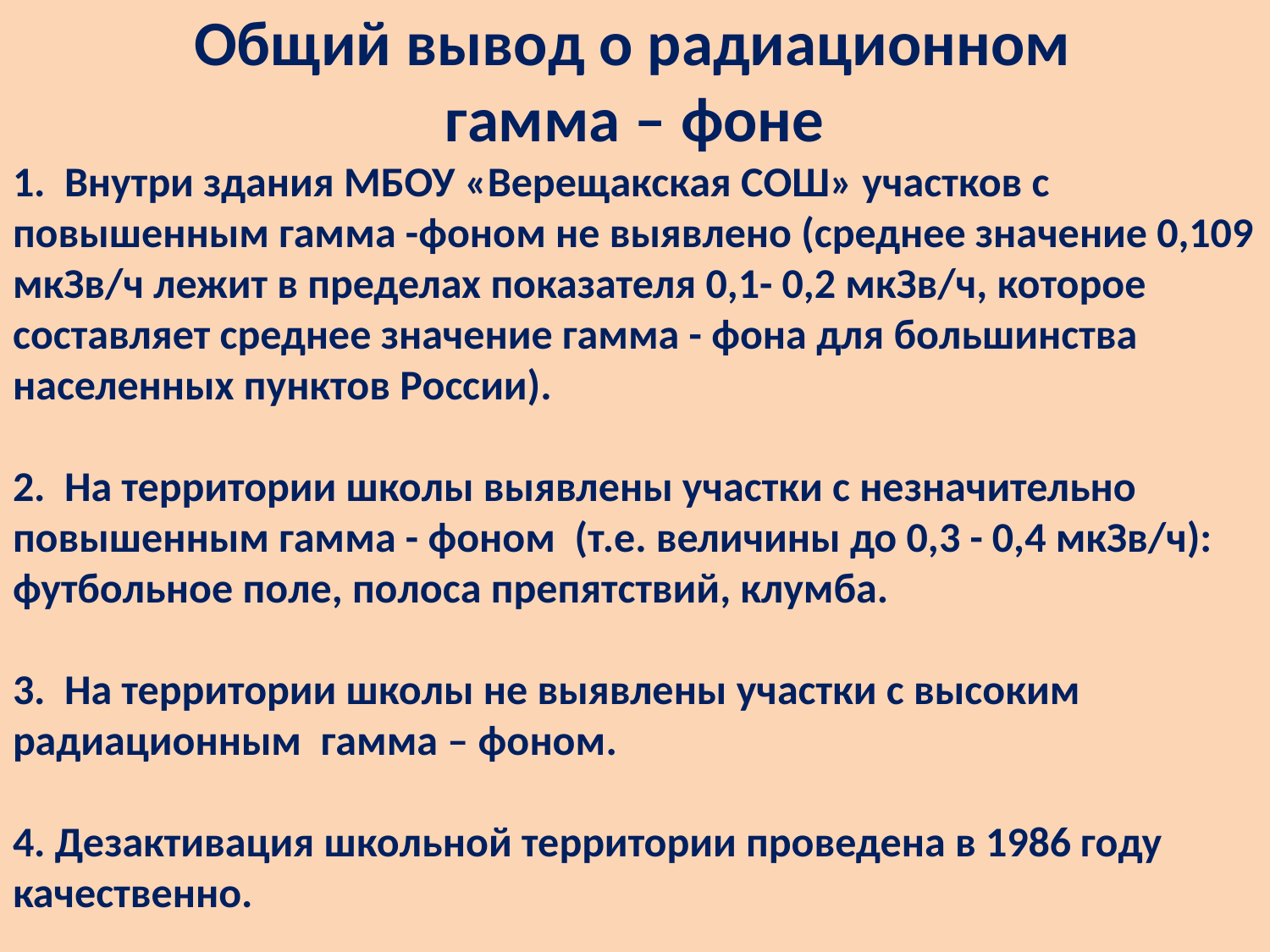

Общий вывод о радиационном
гамма – фоне
1.  Внутри здания МБОУ «Верещакская СОШ» участков с повышенным гамма -фоном не выявлено (среднее значение 0,109 мкЗв/ч лежит в пределах показателя 0,1- 0,2 мкЗв/ч, которое составляет среднее значение гамма - фона для большинства населенных пунктов России).

2.  На территории школы выявлены участки с незначительно повышенным гамма - фоном  (т.е. величины до 0,3 - 0,4 мкЗв/ч): футбольное поле, полоса препятствий, клумба.

3.  На территории школы не выявлены участки с высоким  радиационным  гамма – фоном.

4. Дезактивация школьной территории проведена в 1986 году качественно.